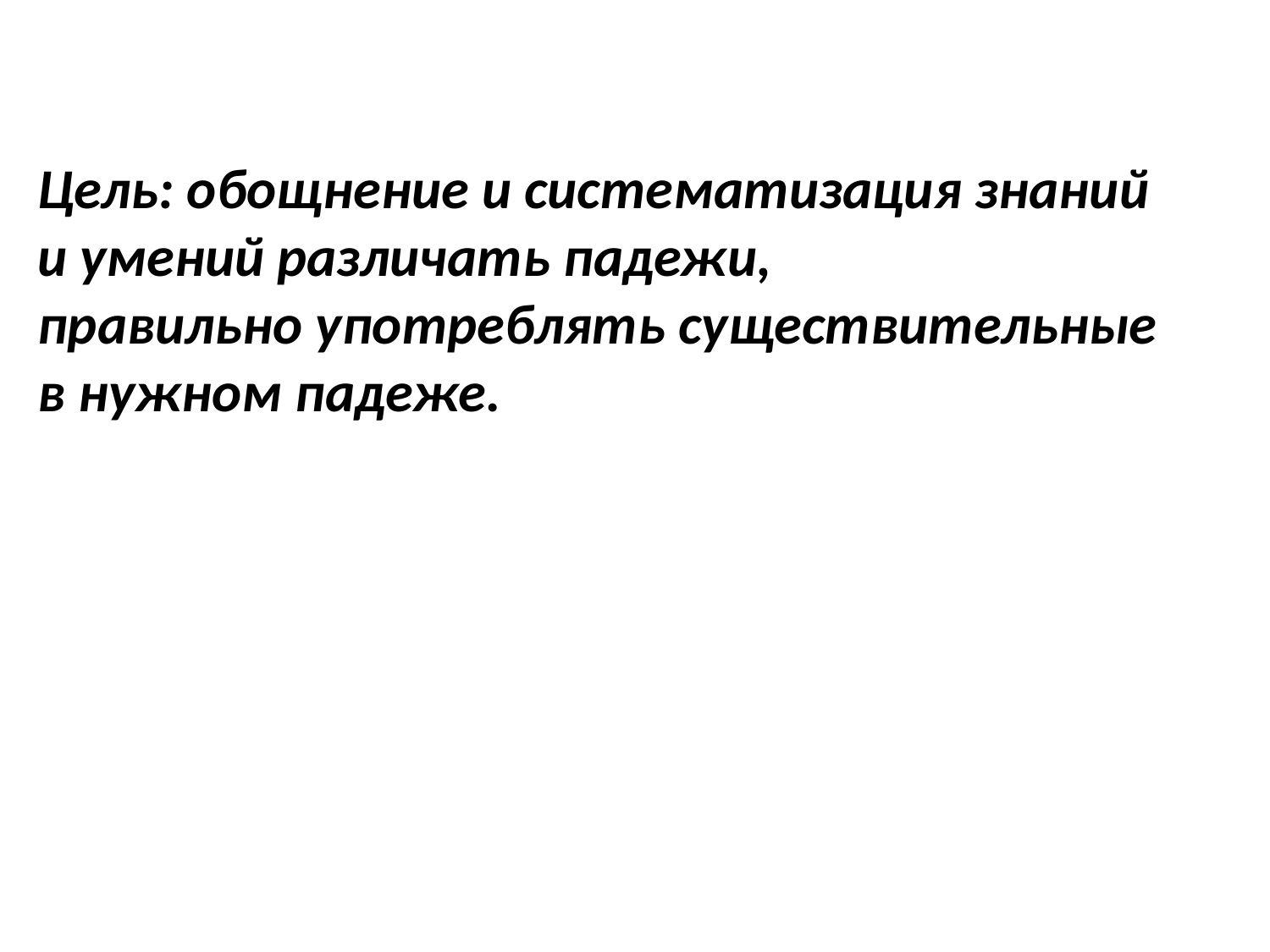

Цель: обощнение и систематизация знаний
и умений различать падежи,
правильно употреблять существительные
в нужном падеже.